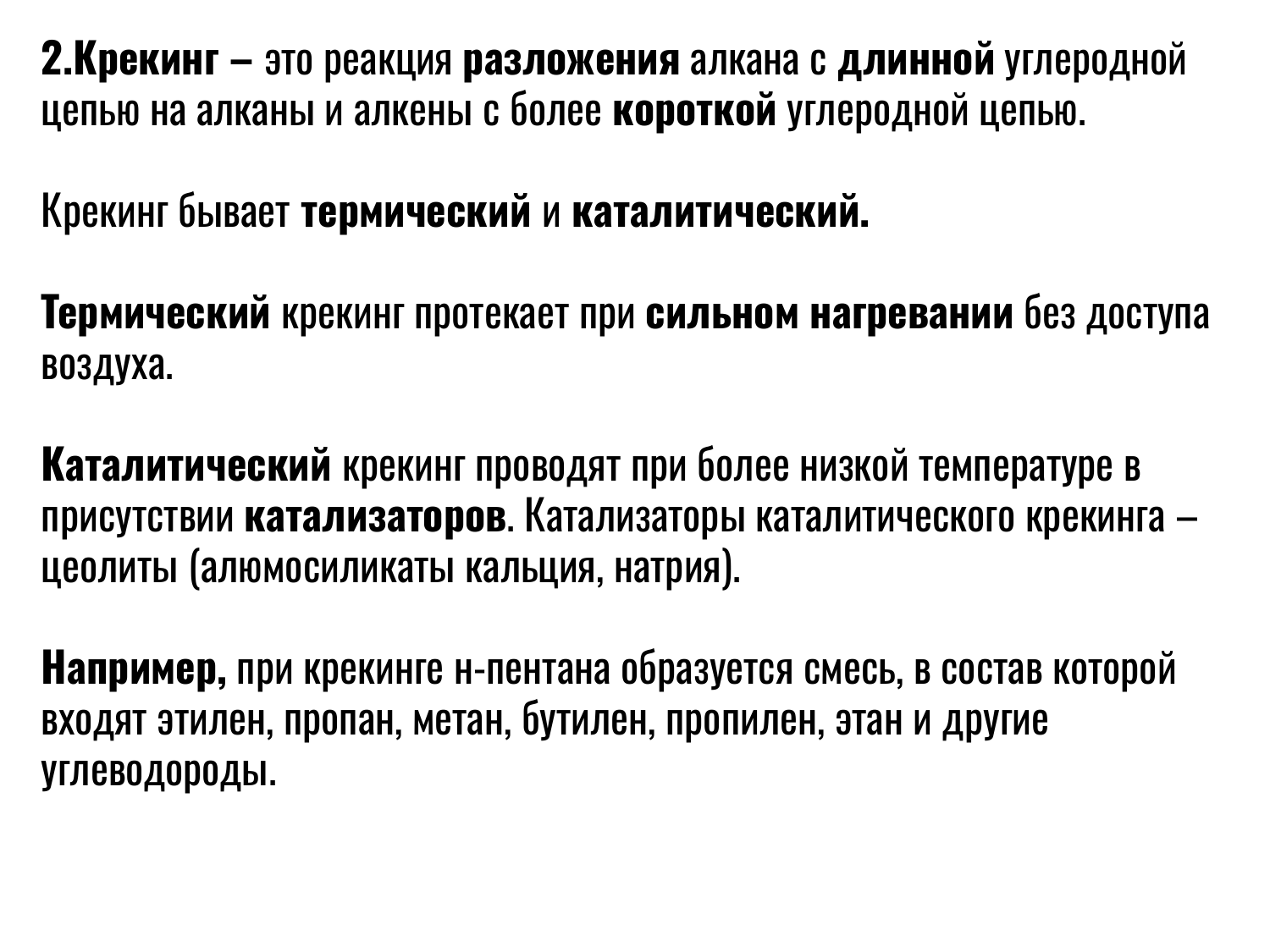

2.Крекинг – это реакция разложения алкана с длинной углеродной цепью на алканы и алкены с более короткой углеродной цепью.

Крекинг бывает термический и каталитический.

Термический крекинг протекает при сильном нагревании без доступа воздуха.

Каталитический крекинг проводят при более низкой температуре в присутствии катализаторов. Катализаторы каталитического крекинга – цеолиты (алюмосиликаты кальция, натрия).

Например, при крекинге н-пентана образуется смесь, в состав которой входят этилен, пропан, метан, бутилен, пропилен, этан и другие углеводороды.